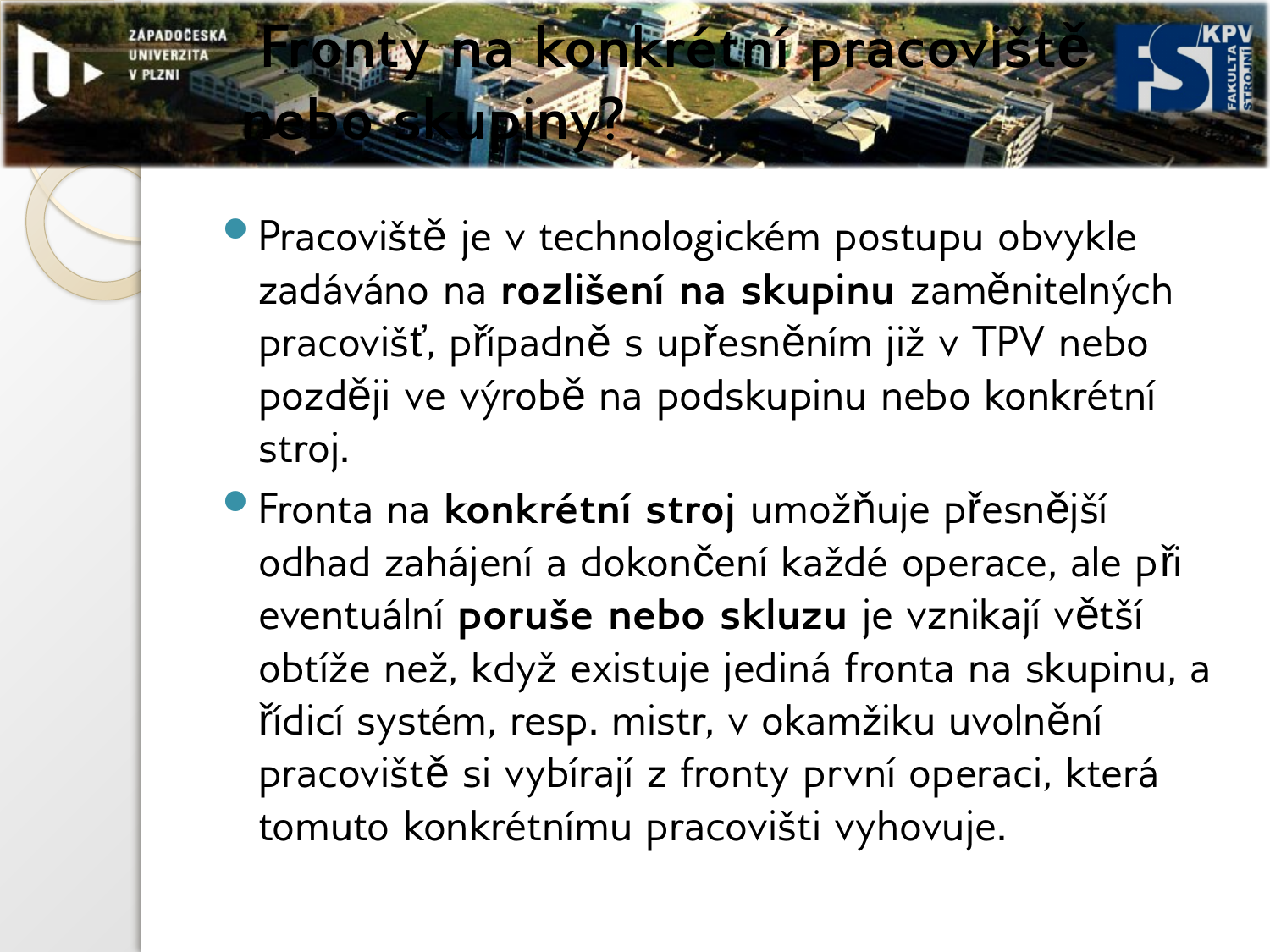

# Fronty na konkrétní pracoviště nebo skupiny?
Pracoviště je v technologickém postupu obvykle zadáváno na rozlišení na skupinu zaměnitelných pracovišť, případně s upřesněním již v TPV nebo později ve výrobě na podskupinu nebo konkrétní stroj.
Fronta na konkrétní stroj umožňuje přesnější odhad zahájení a dokončení každé operace, ale při eventuální poruše nebo skluzu je vznikají větší obtíže než, když existuje jediná fronta na skupinu, a řídicí systém, resp. mistr, v okamžiku uvolnění pracoviště si vybírají z fronty první operaci, která tomuto konkrétnímu pracovišti vyhovuje.